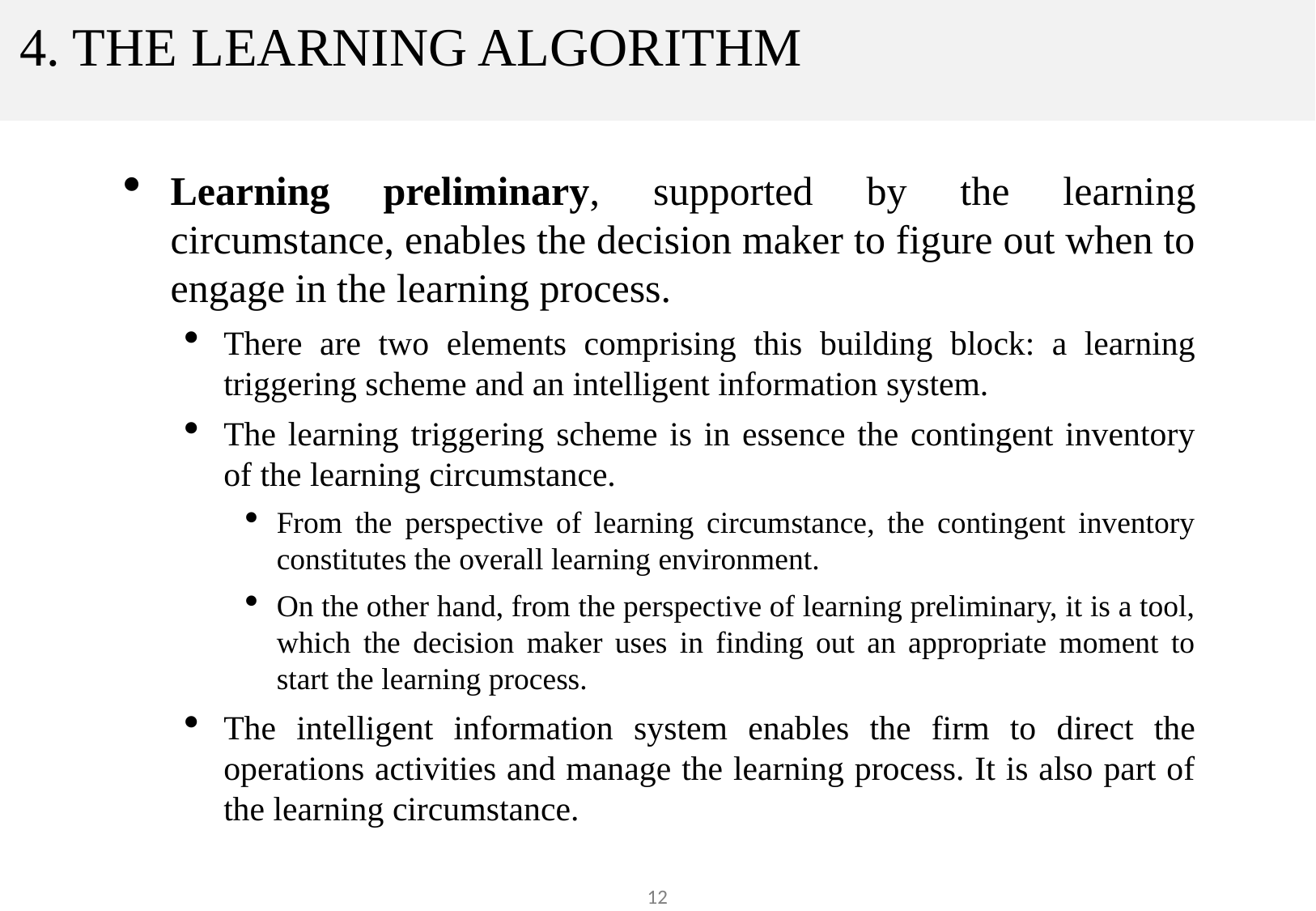

# 4. THE LEARNING ALGORITHM
Learning preliminary, supported by the learning circumstance, enables the decision maker to figure out when to engage in the learning process.
There are two elements comprising this building block: a learning triggering scheme and an intelligent information system.
The learning triggering scheme is in essence the contingent inventory of the learning circumstance.
From the perspective of learning circumstance, the contingent inventory constitutes the overall learning environment.
On the other hand, from the perspective of learning preliminary, it is a tool, which the decision maker uses in finding out an appropriate moment to start the learning process.
The intelligent information system enables the firm to direct the operations activities and manage the learning process. It is also part of the learning circumstance.